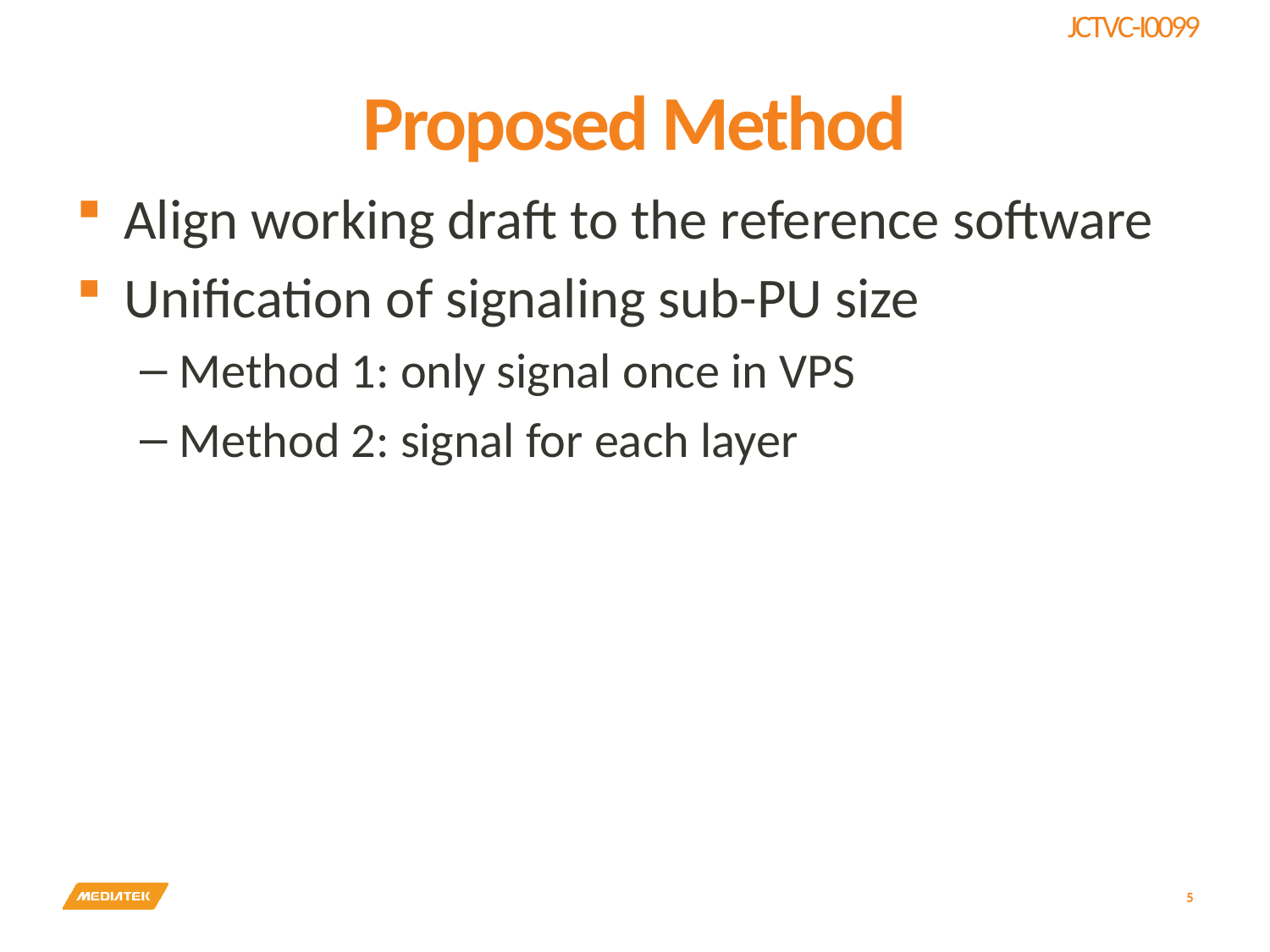

# Proposed Method
Align working draft to the reference software
Unification of signaling sub-PU size
Method 1: only signal once in VPS
Method 2: signal for each layer
5